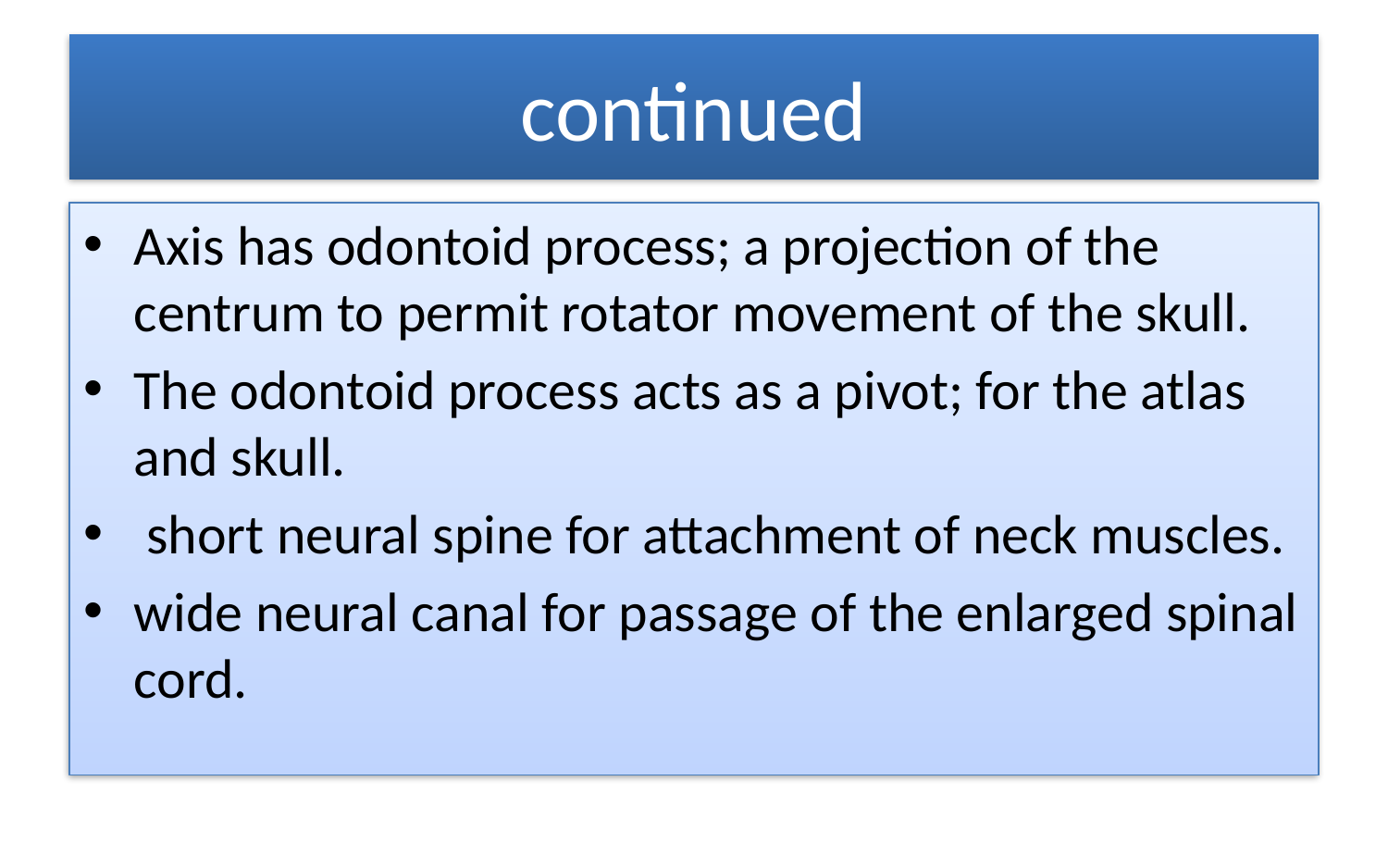

# continued
Axis has odontoid process; a projection of the centrum to permit rotator movement of the skull.
The odontoid process acts as a pivot; for the atlas and skull.
 short neural spine for attachment of neck muscles.
wide neural canal for passage of the enlarged spinal cord.